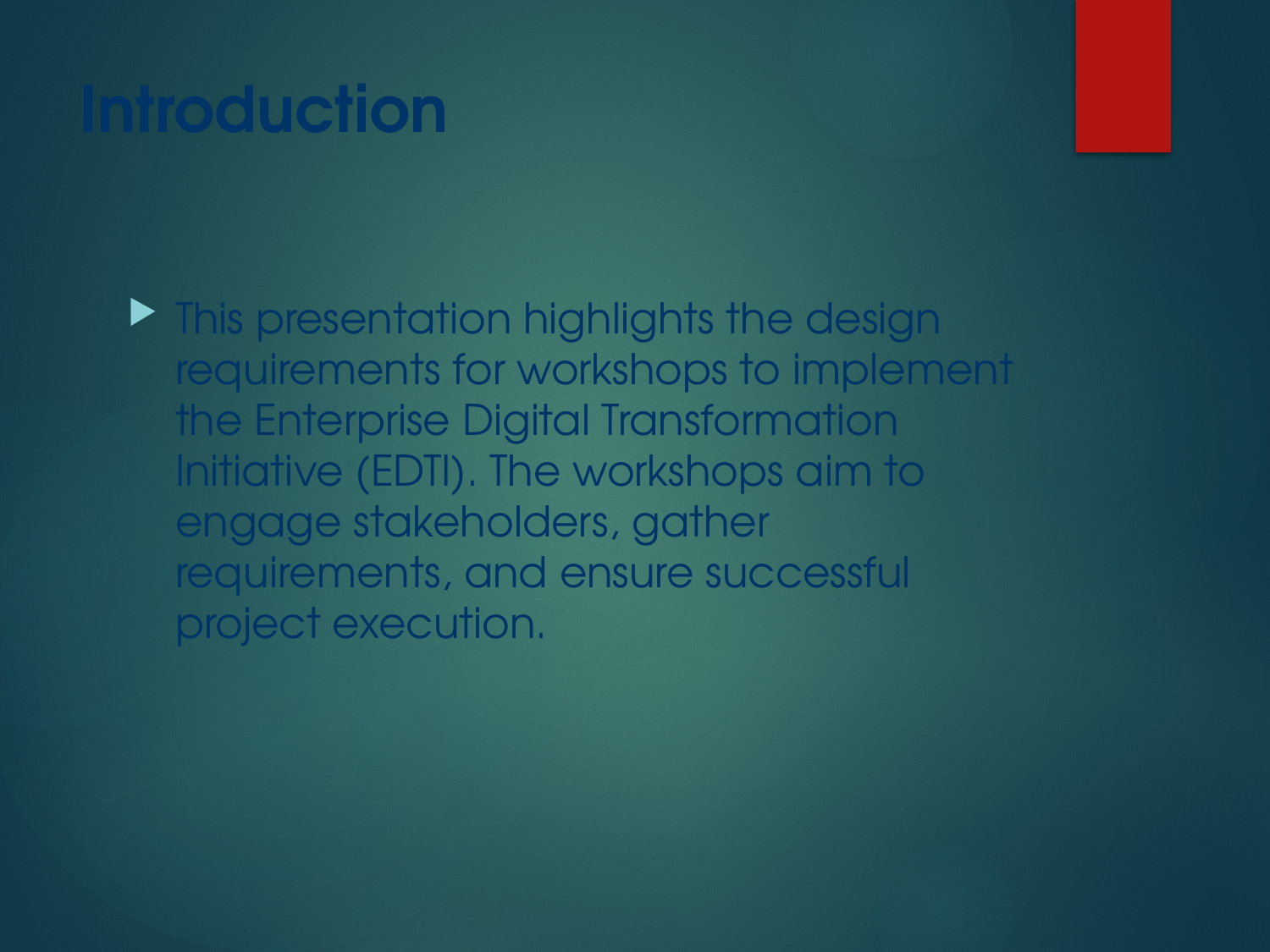

# Introduction
This presentation highlights the design requirements for workshops to implement the Enterprise Digital Transformation Initiative (EDTI). The workshops aim to engage stakeholders, gather requirements, and ensure successful project execution.